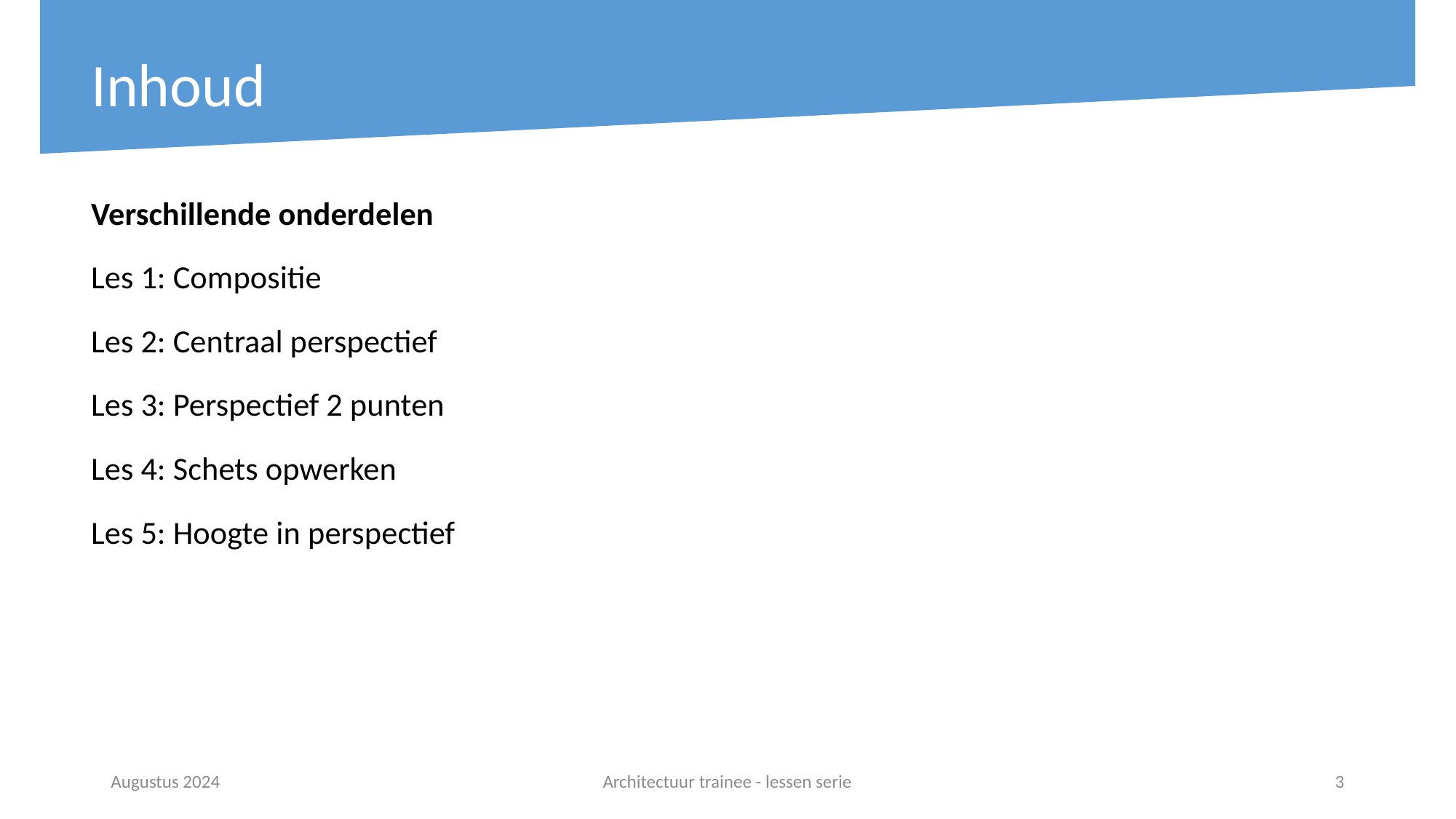

# Inhoud
Verschillende onderdelen
Les 1: Compositie
Les 2: Centraal perspectief
Les 3: Perspectief 2 punten
Les 4: Schets opwerken
Les 5: Hoogte in perspectief
Augustus 2024
Architectuur trainee - lessen serie
3